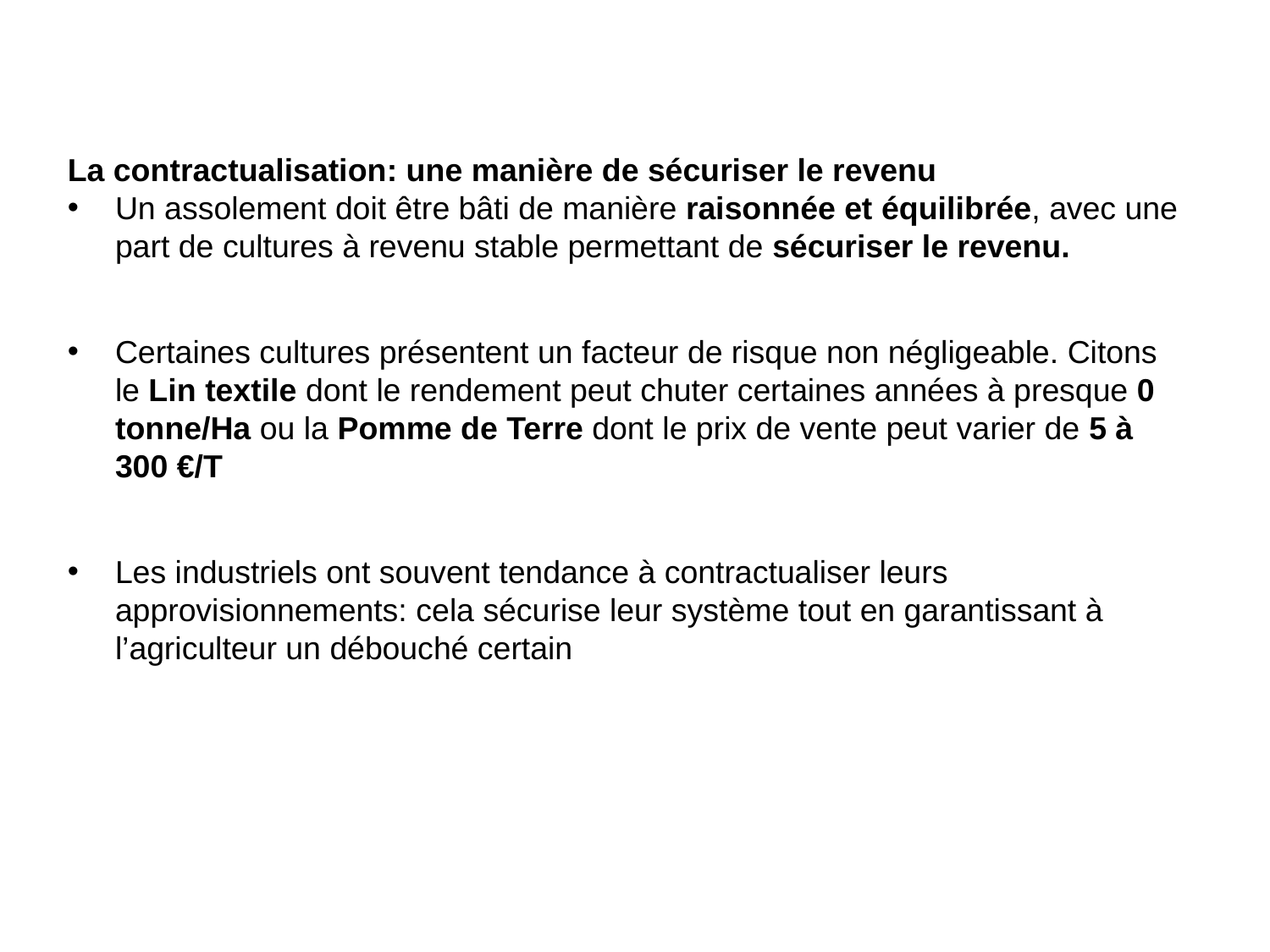

La contractualisation: une manière de sécuriser le revenu
Un assolement doit être bâti de manière raisonnée et équilibrée, avec une part de cultures à revenu stable permettant de sécuriser le revenu.

Certaines cultures présentent un facteur de risque non négligeable. Citons le Lin textile dont le rendement peut chuter certaines années à presque 0 tonne/Ha ou la Pomme de Terre dont le prix de vente peut varier de 5 à 300 €/T

Les industriels ont souvent tendance à contractualiser leurs approvisionnements: cela sécurise leur système tout en garantissant à l’agriculteur un débouché certain